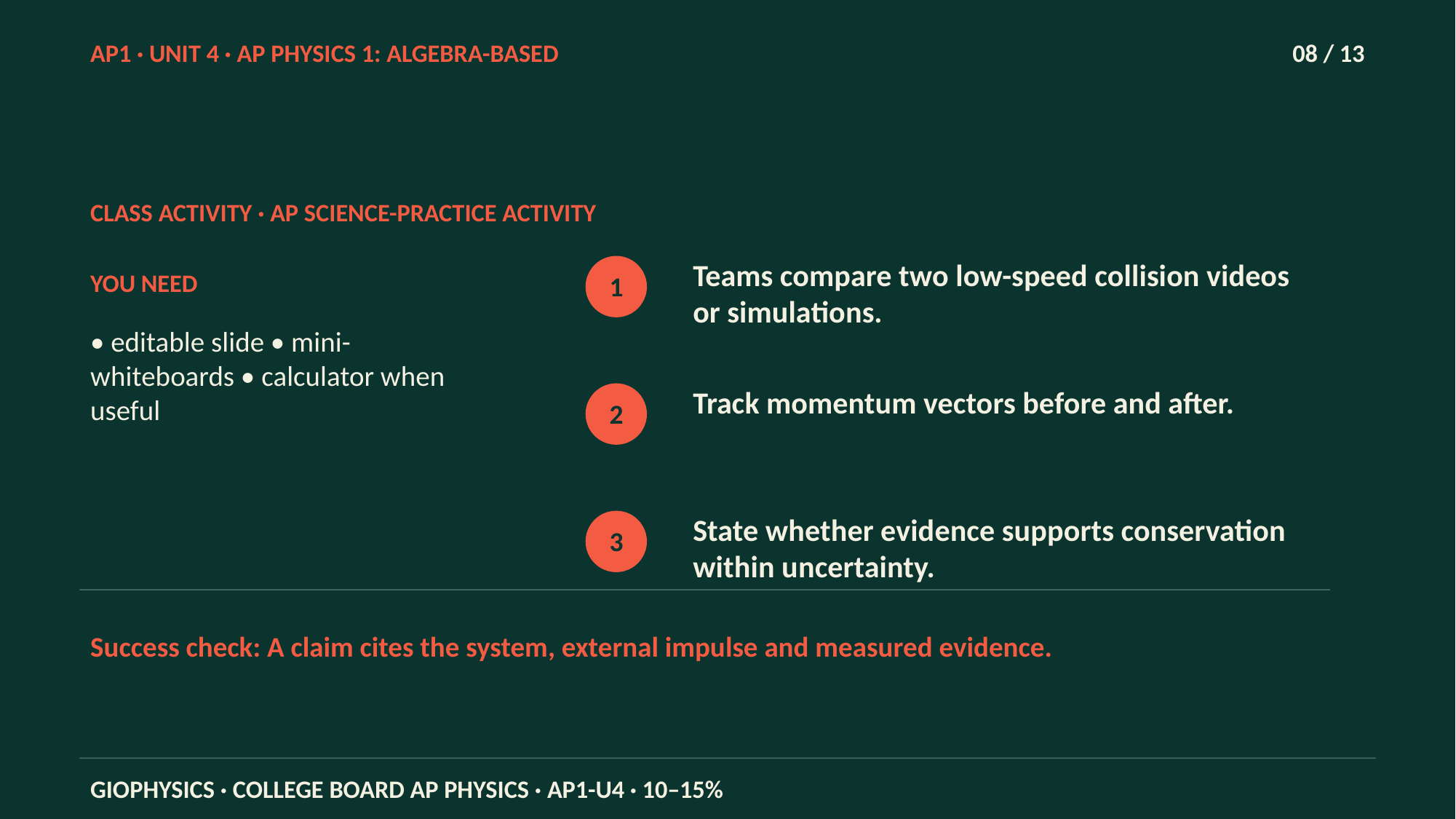

AP1 · UNIT 4 · AP PHYSICS 1: ALGEBRA-BASED
08 / 13

CLASS ACTIVITY · AP SCIENCE-PRACTICE ACTIVITY
Teams compare two low-speed collision videos or simulations.

YOU NEED
1
• editable slide • mini-whiteboards • calculator when useful
Track momentum vectors before and after.

2
State whether evidence supports conservation within uncertainty.

3

Success check: A claim cites the system, external impulse and measured evidence.

GIOPHYSICS · COLLEGE BOARD AP PHYSICS · AP1-U4 · 10–15%